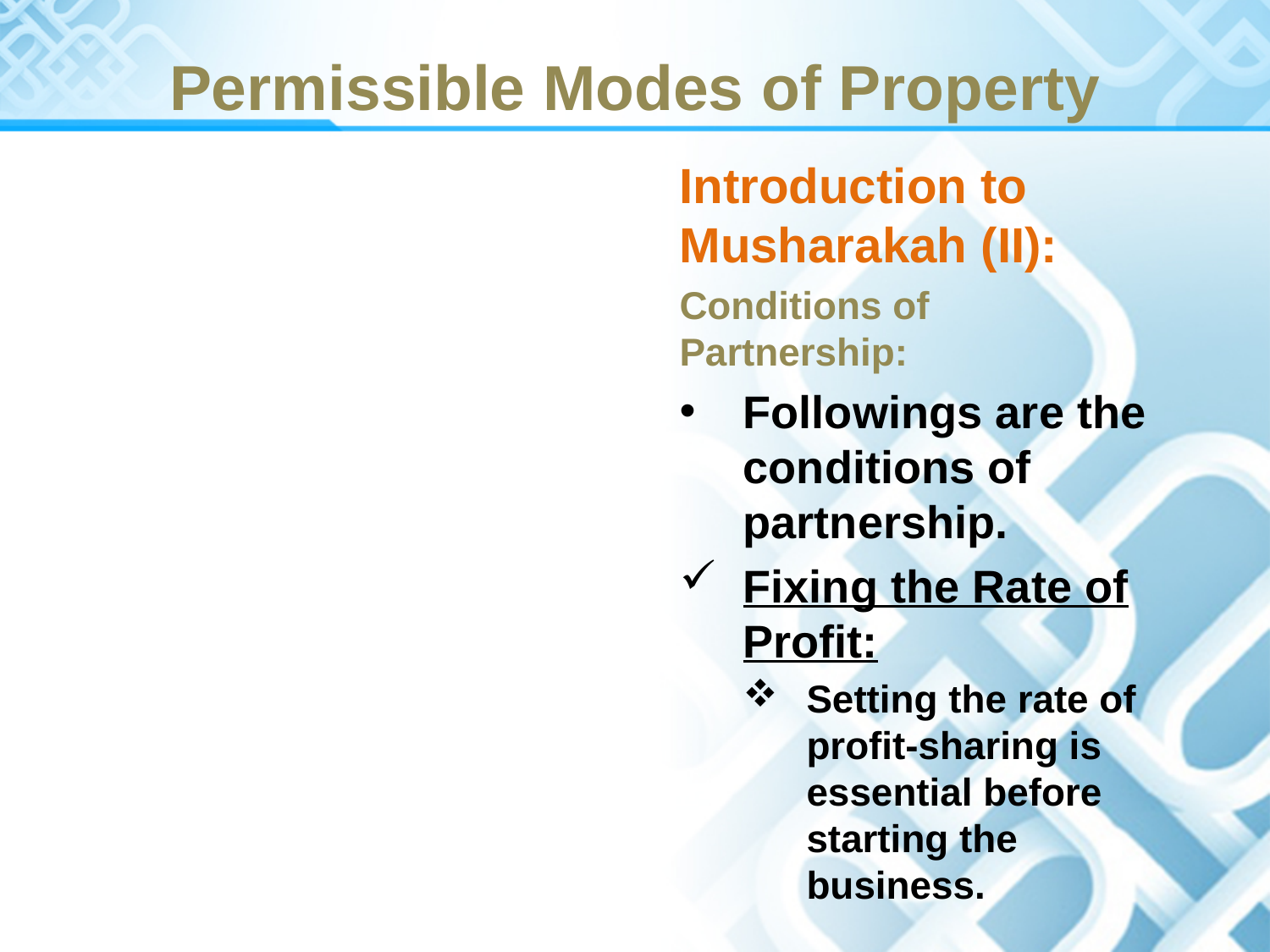

Permissible Modes of Property
Introduction to Musharakah (II):
Conditions of Partnership:
Followings are the conditions of partnership.
Fixing the Rate of Profit:
Setting the rate of profit-sharing is essential before starting the business.